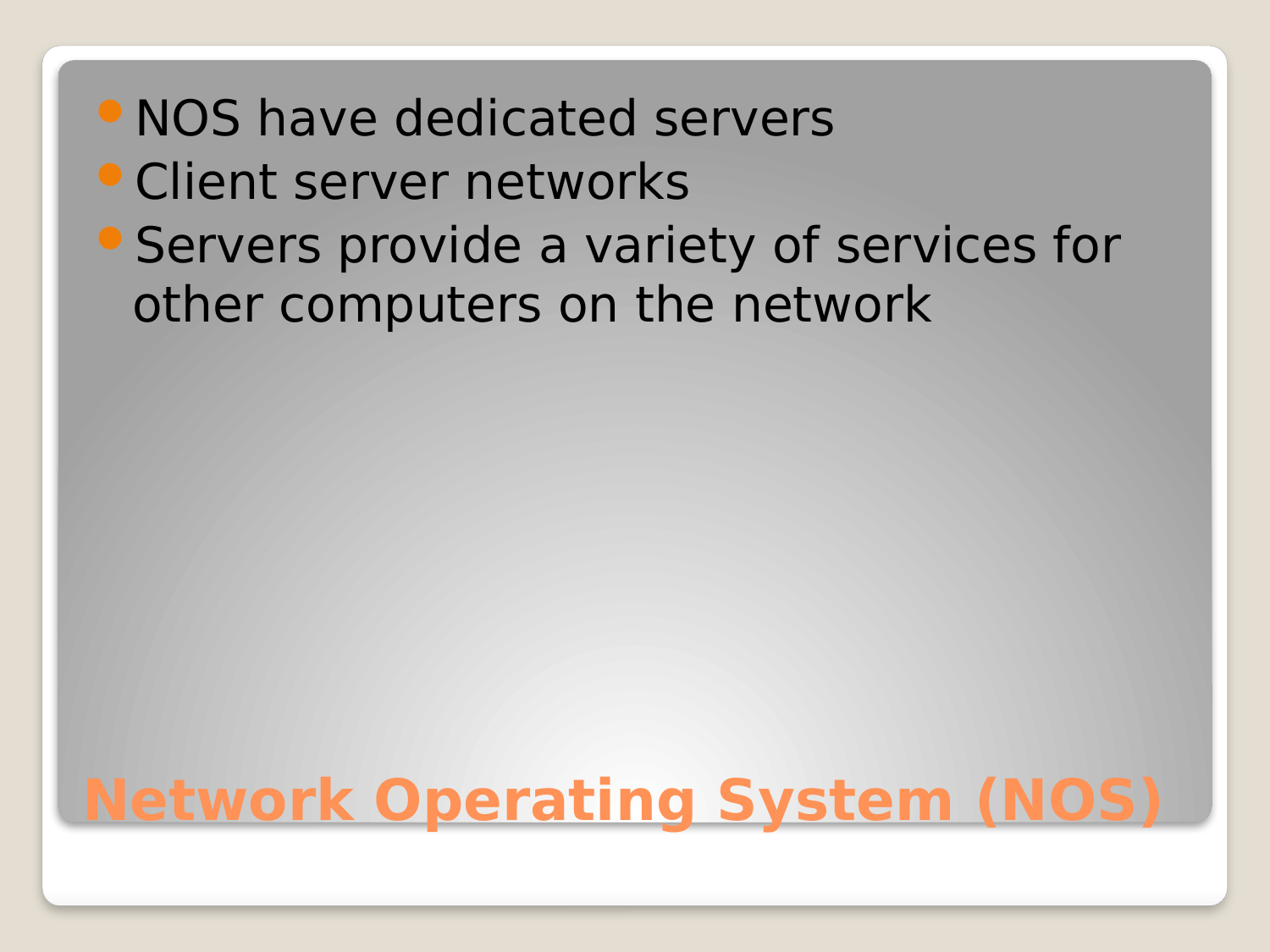

NOS have dedicated servers
Client server networks
Servers provide a variety of services for other computers on the network
# Network Operating System (NOS)